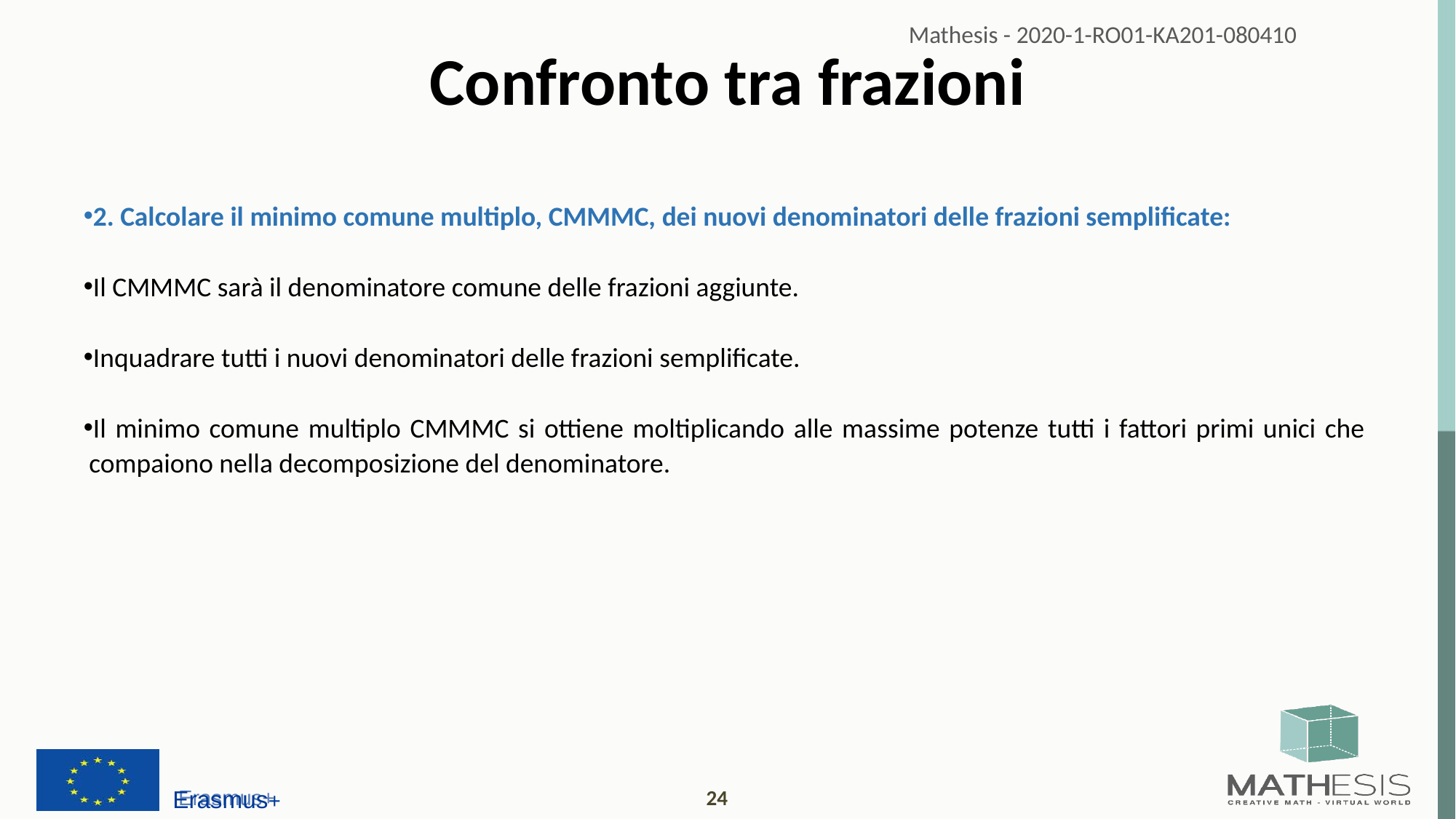

# Confronto tra frazioni
2. Calcolare il minimo comune multiplo, CMMMC, dei nuovi denominatori delle frazioni semplificate:
Il CMMMC sarà il denominatore comune delle frazioni aggiunte.
Inquadrare tutti i nuovi denominatori delle frazioni semplificate.
Il minimo comune multiplo CMMMC si ottiene moltiplicando alle massime potenze tutti i fattori primi unici che compaiono nella decomposizione del denominatore.